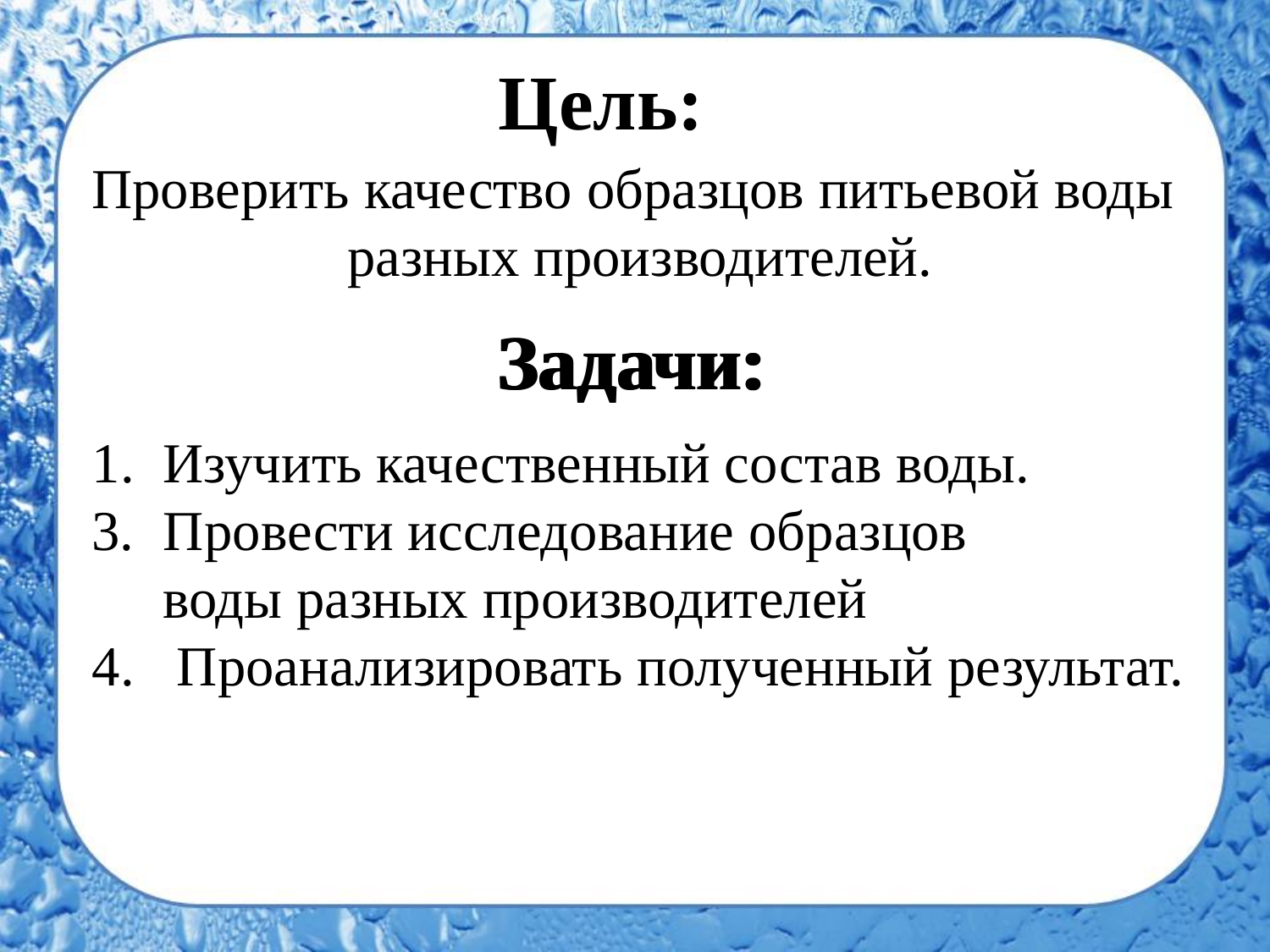

Цель:
Проверить качество образцов питьевой воды
разных производителей.
Задачи:
Задачи:

1.  Изучить качественный состав воды.
Провести исследование образцов
     воды разных производителей
4.   Проанализировать полученный результат.